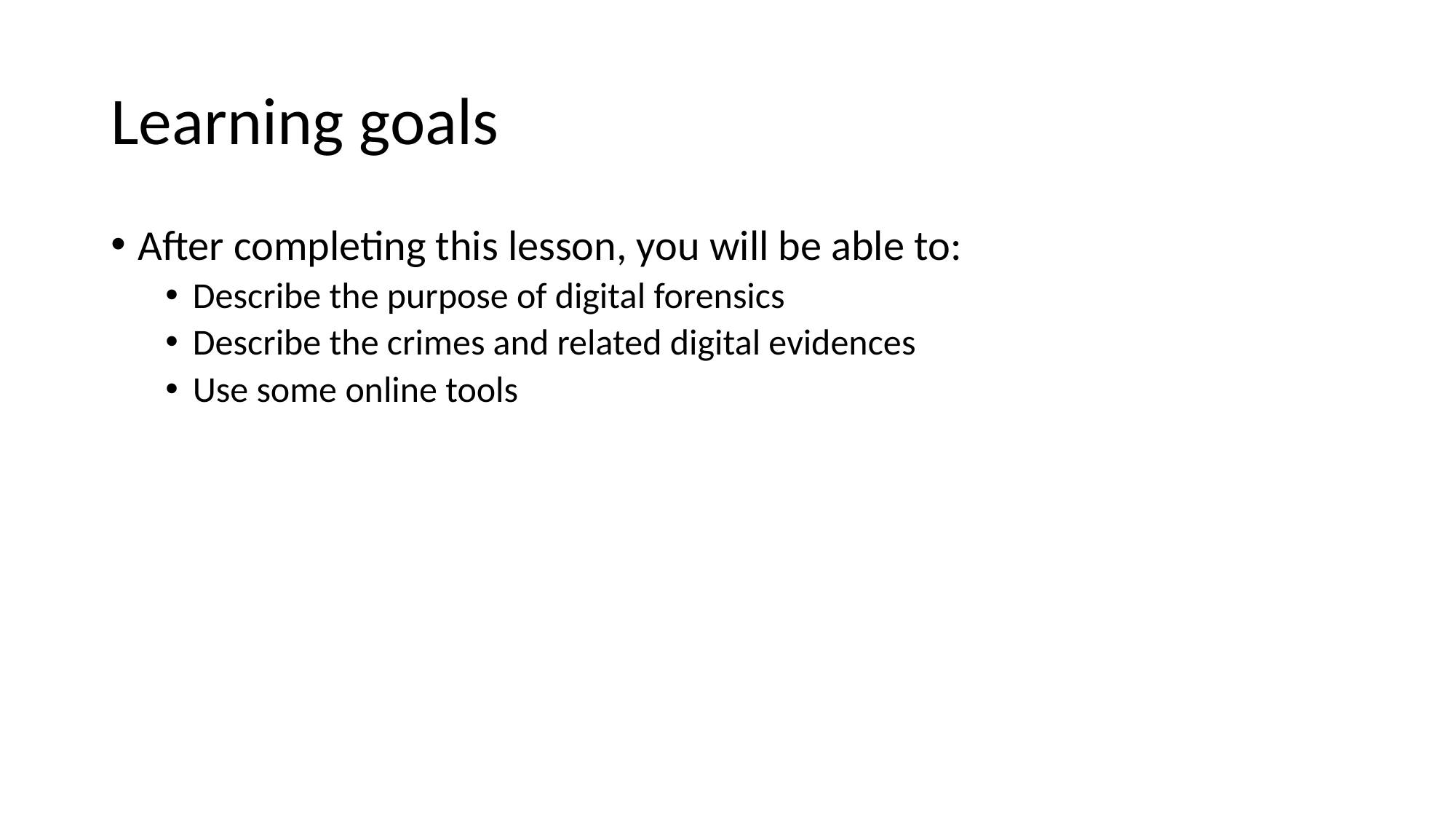

# Learning goals
After completing this lesson, you will be able to:
Describe the purpose of digital forensics
Describe the crimes and related digital evidences
Use some online tools